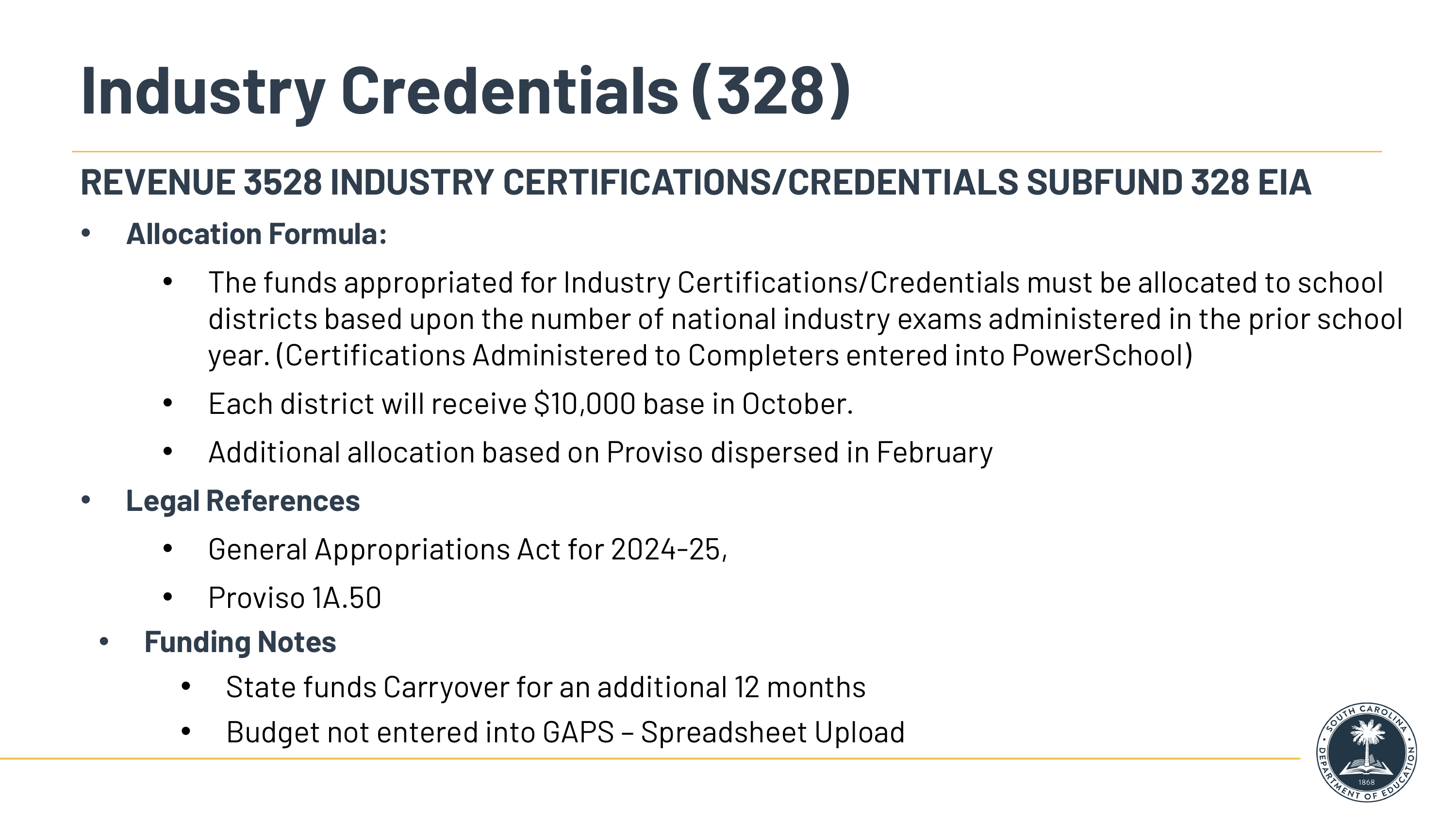

# Industry Credentials (328)
REVENUE 3528 INDUSTRY CERTIFICATIONS/CREDENTIALS SUBFUND 328 EIA
Allocation Formula:
The funds appropriated for Industry Certifications/Credentials must be allocated to school districts based upon the number of national industry exams administered in the prior school year. (Certifications Administered to Completers entered into PowerSchool)
Each district will receive $10,000 base in October.
Additional allocation based on Proviso dispersed in February
Legal References
General Appropriations Act for 2024-25,
Proviso 1A.50
Funding Notes
State funds Carryover for an additional 12 months
Budget not entered into GAPS – Spreadsheet Upload